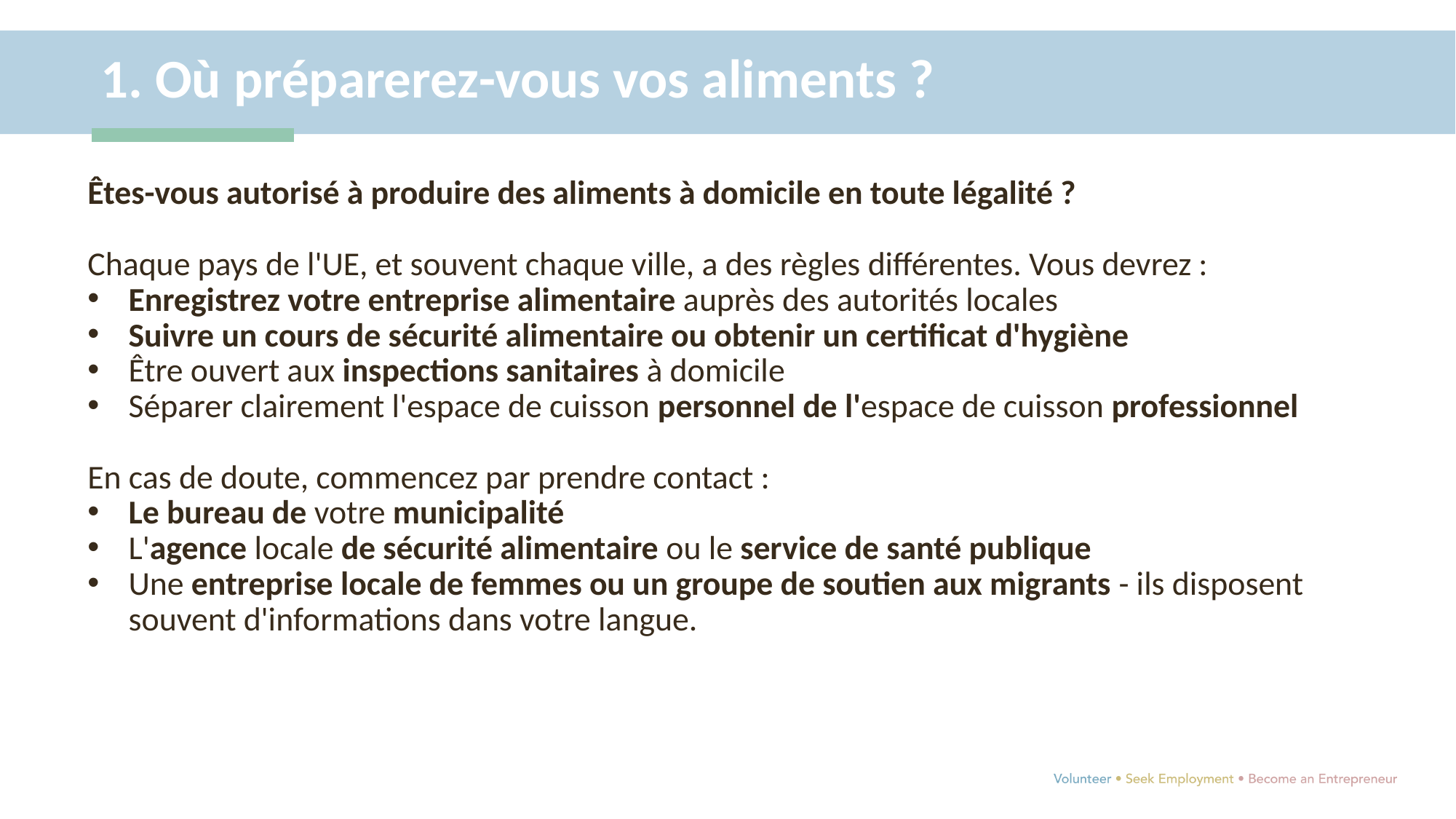

1. Où préparerez-vous vos aliments ?
Êtes-vous autorisé à produire des aliments à domicile en toute légalité ?

Chaque pays de l'UE, et souvent chaque ville, a des règles différentes. Vous devrez :
Enregistrez votre entreprise alimentaire auprès des autorités locales
Suivre un cours de sécurité alimentaire ou obtenir un certificat d'hygiène
Être ouvert aux inspections sanitaires à domicile
Séparer clairement l'espace de cuisson personnel de l'espace de cuisson professionnel

En cas de doute, commencez par prendre contact :
Le bureau de votre municipalité
L'agence locale de sécurité alimentaire ou le service de santé publique
Une entreprise locale de femmes ou un groupe de soutien aux migrants - ils disposent souvent d'informations dans votre langue.